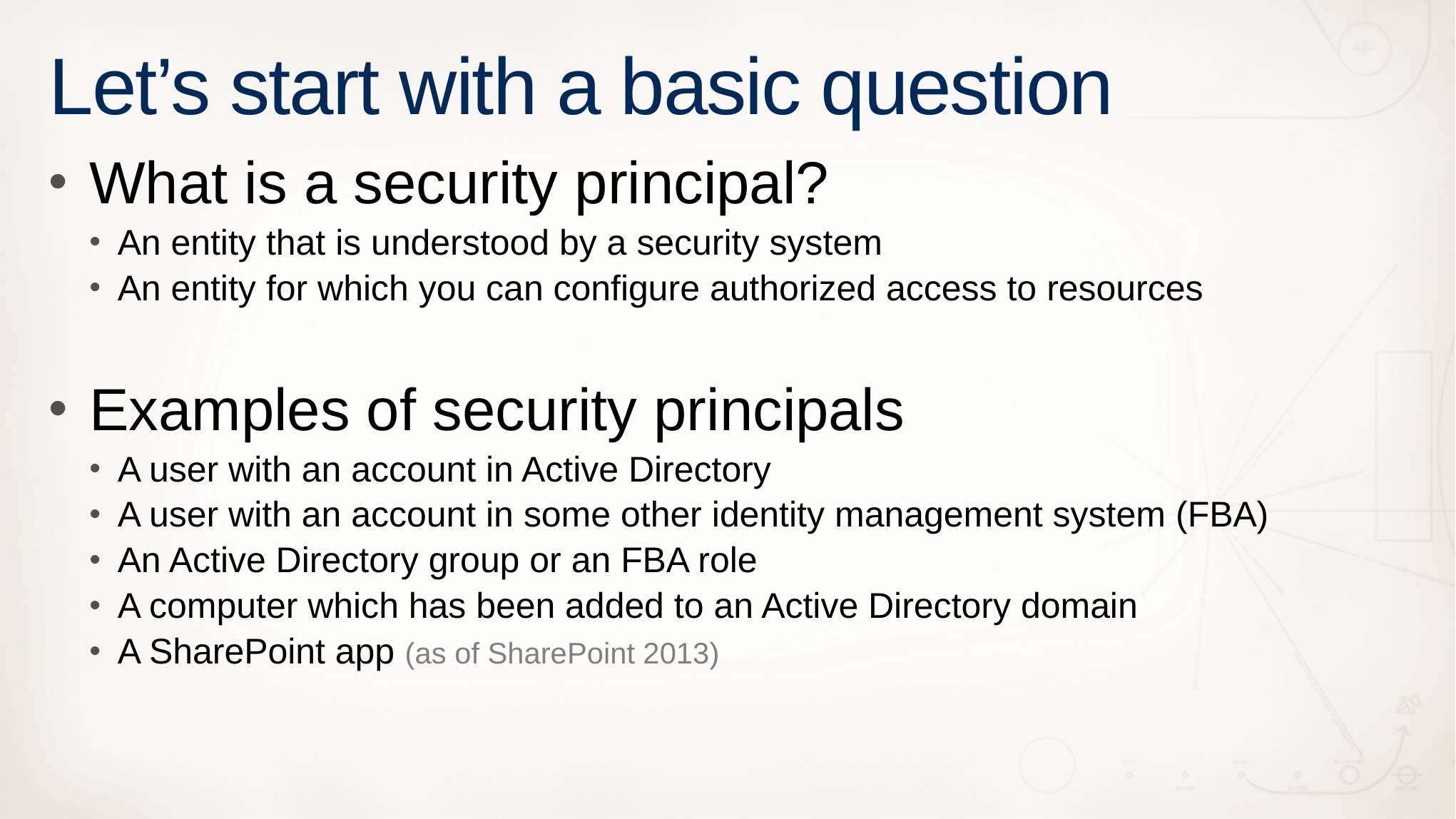

# Let’s start with a basic question
What is a security principal?
An entity that is understood by a security system
An entity for which you can configure authorized access to resources

Examples of security principals
A user with an account in Active Directory
A user with an account in some other identity management system (FBA)
An Active Directory group or an FBA role
A computer which has been added to an Active Directory domain
A SharePoint app (as of SharePoint 2013)